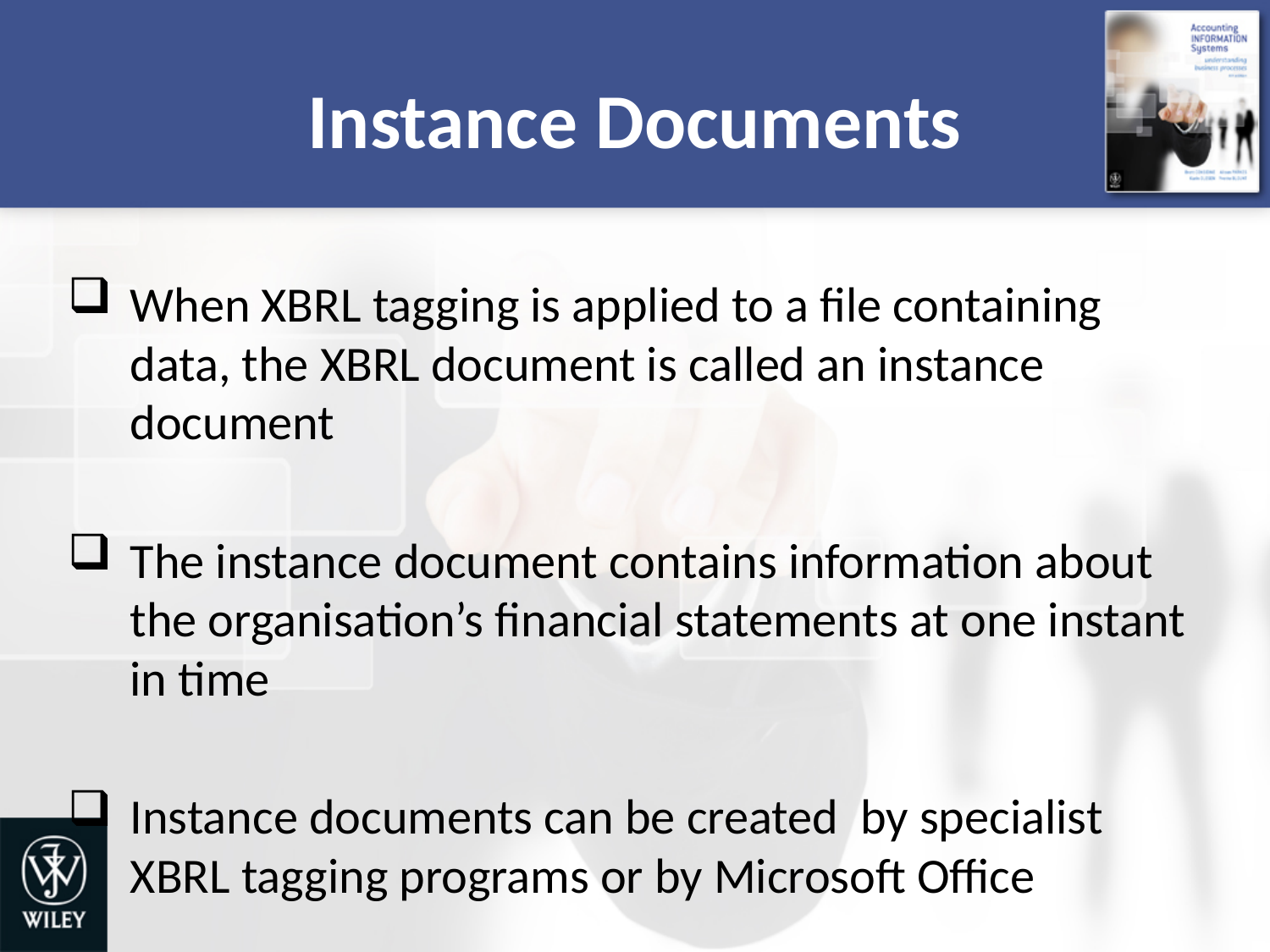

# Instance Documents
When XBRL tagging is applied to a file containing data, the XBRL document is called an instance document

The instance document contains information about the organisation’s financial statements at one instant in time

Instance documents can be created  by specialist XBRL tagging programs or by Microsoft Office